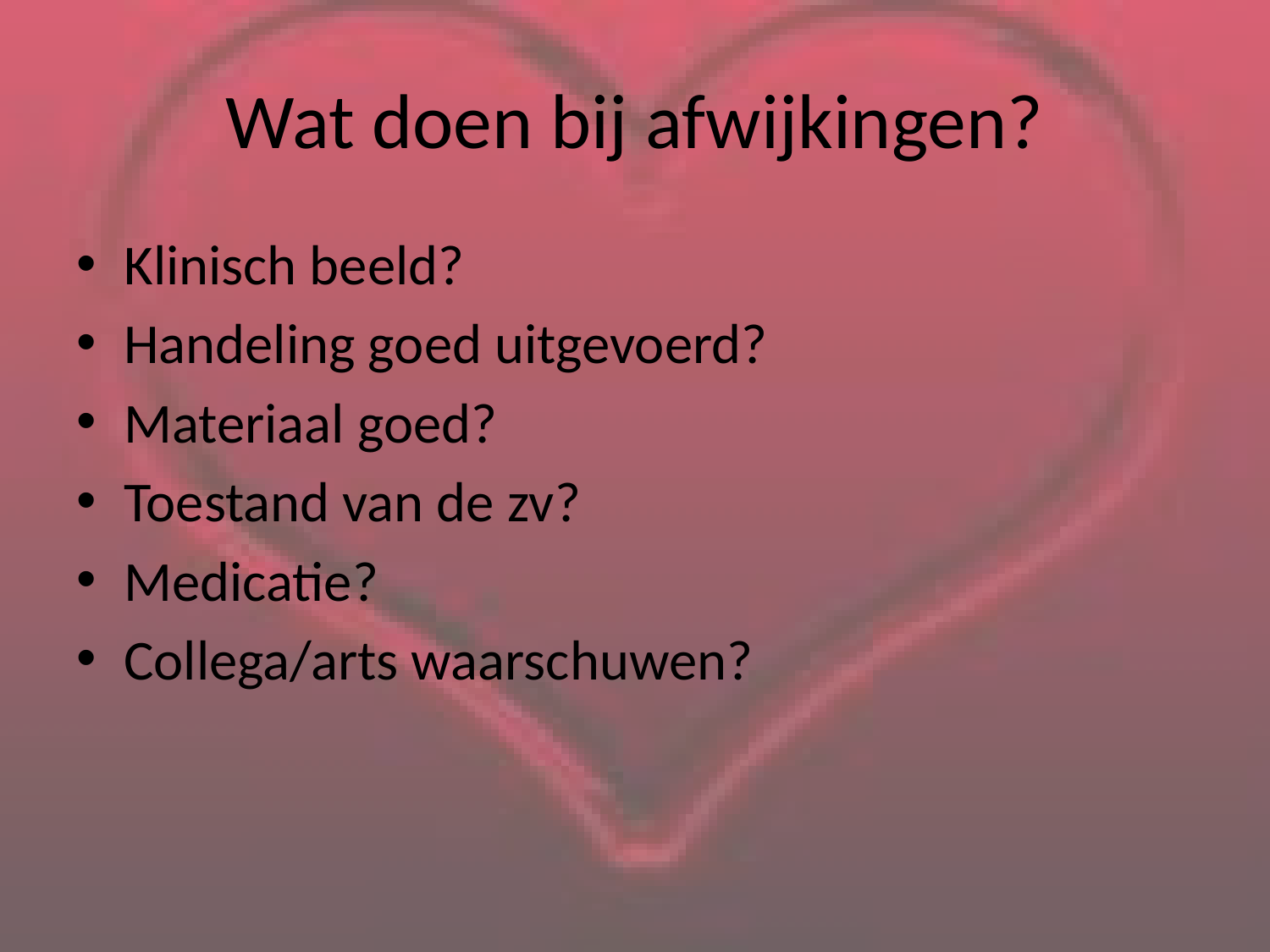

# Wat doen bij afwijkingen?
Klinisch beeld?
Handeling goed uitgevoerd?
Materiaal goed?
Toestand van de zv?
Medicatie?
Collega/arts waarschuwen?